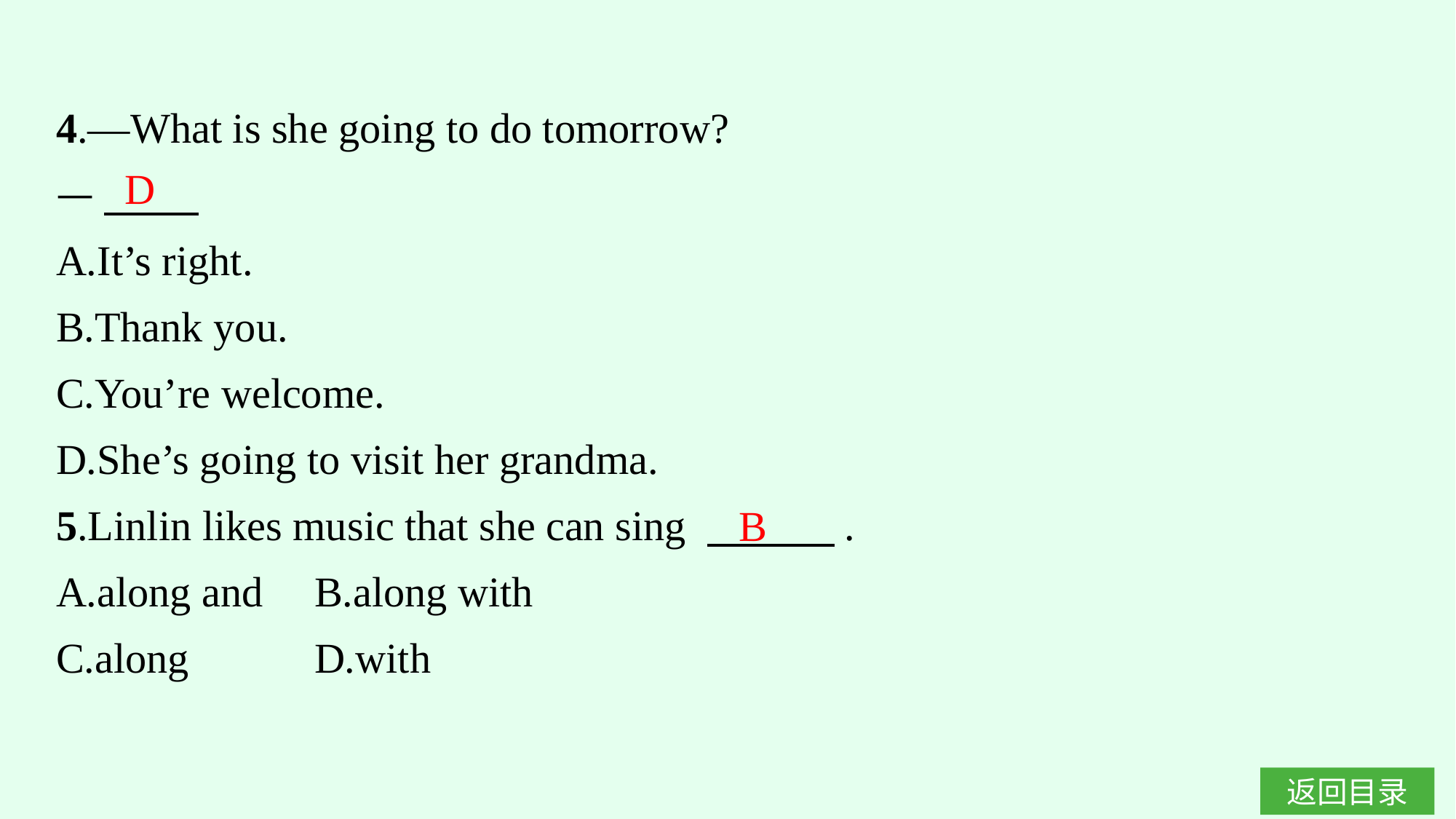

4.—What is she going to do tomorrow?
—
A.It’s right.
B.Thank you.
C.You’re welcome.
D.She’s going to visit her grandma.
5.Linlin likes music that she can sing 　　　.
A.along and	B.along with
C.along		D.with
D
B